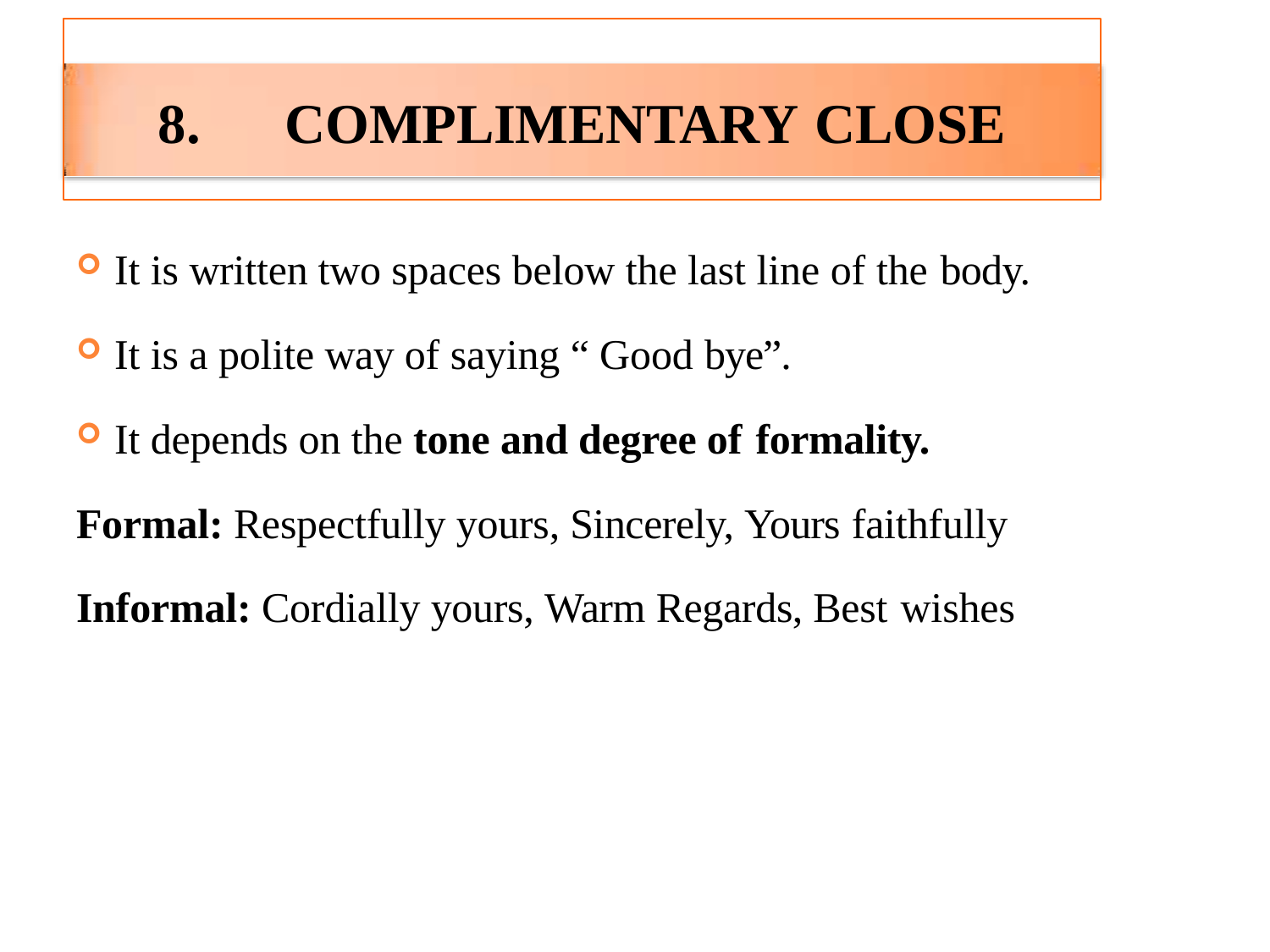

# 8.	COMPLIMENTARY CLOSE
It is written two spaces below the last line of the body.
It is a polite way of saying “ Good bye”.
It depends on the tone and degree of formality.
Formal: Respectfully yours, Sincerely, Yours faithfully
Informal: Cordially yours, Warm Regards, Best wishes